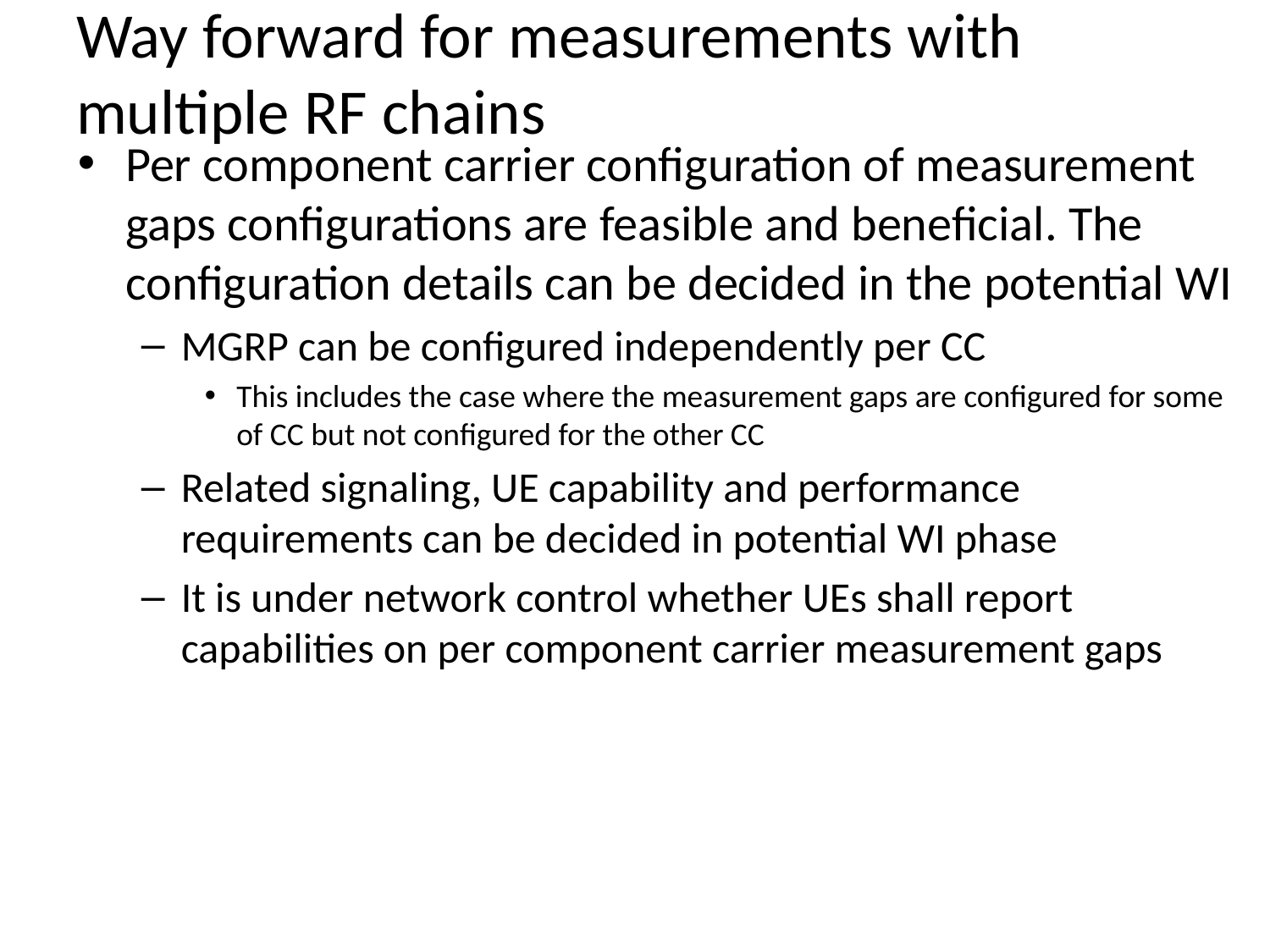

# Way forward for measurements with multiple RF chains
Per component carrier configuration of measurement gaps configurations are feasible and beneficial. The configuration details can be decided in the potential WI
MGRP can be configured independently per CC
This includes the case where the measurement gaps are configured for some of CC but not configured for the other CC
Related signaling, UE capability and performance requirements can be decided in potential WI phase
It is under network control whether UEs shall report capabilities on per component carrier measurement gaps